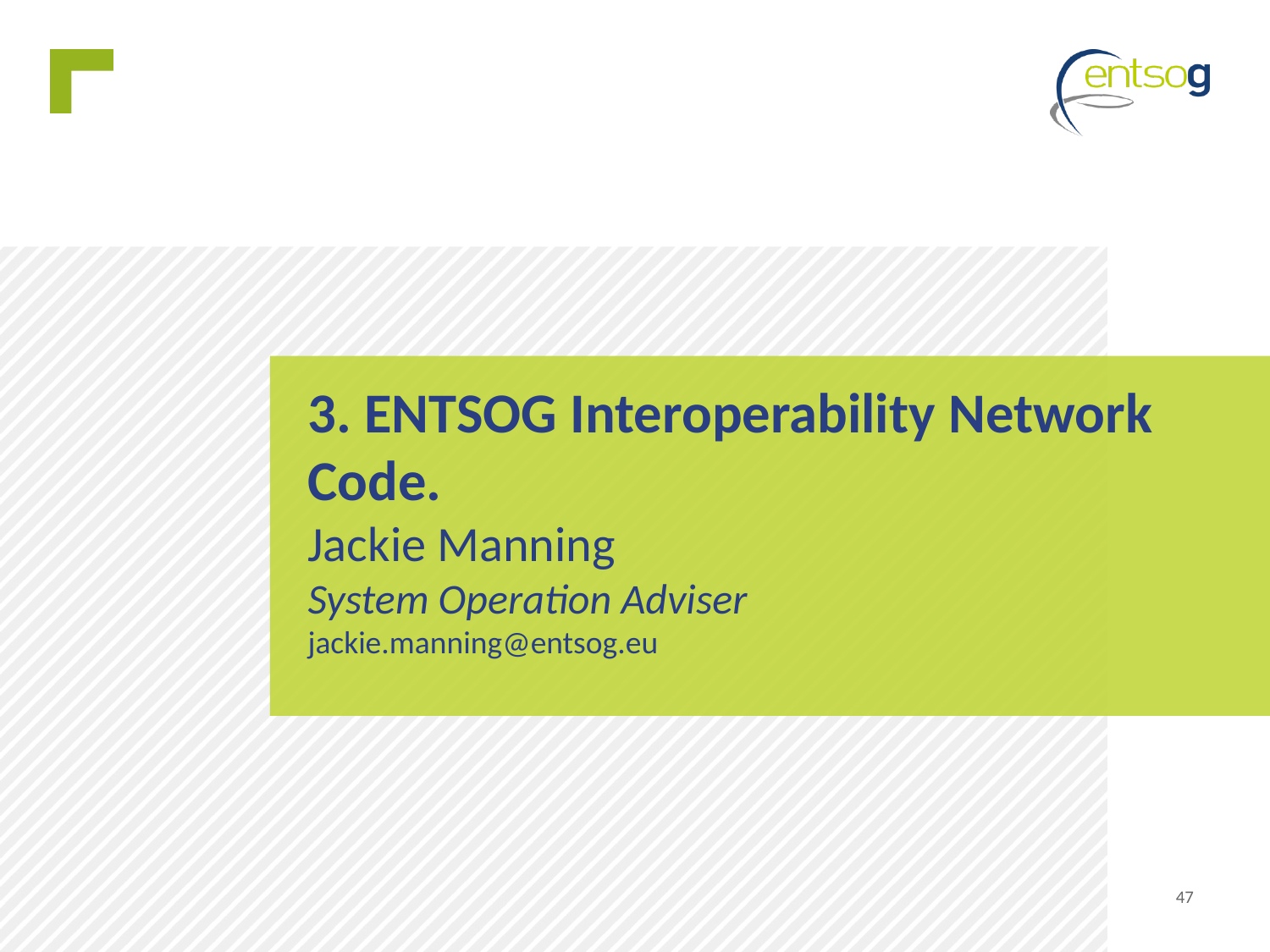

# 3. ENTSOG Interoperability Network Code. Jackie Manning System Operation Adviser jackie.manning@entsog.eu
47